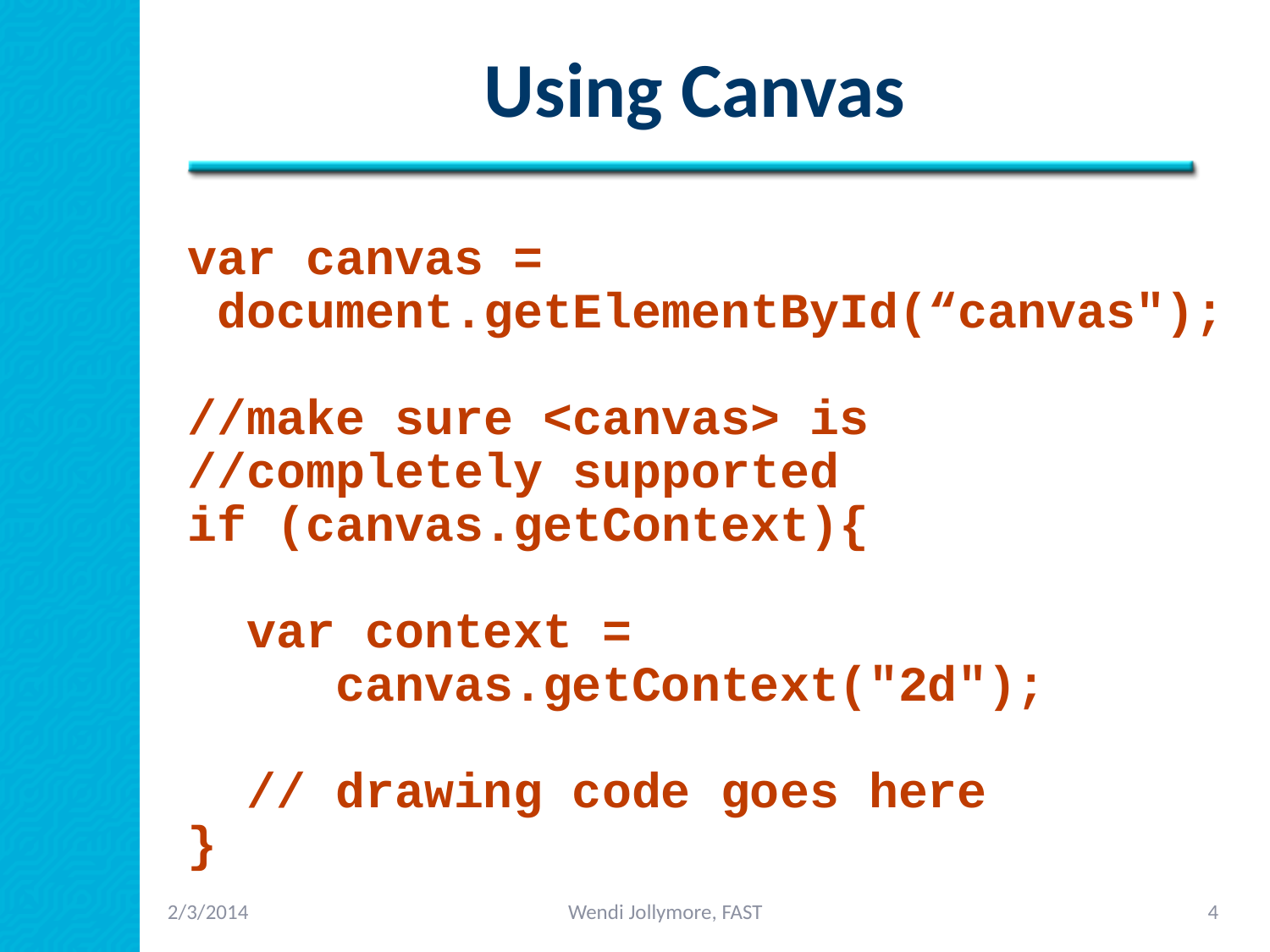

# Using Canvas
var canvas =
 document.getElementById(“canvas");

//make sure <canvas> is
//completely supported
if (canvas.getContext){

  var context =
     canvas.getContext("2d");

  // drawing code goes here
}
2/3/2014
Wendi Jollymore, FAST
4